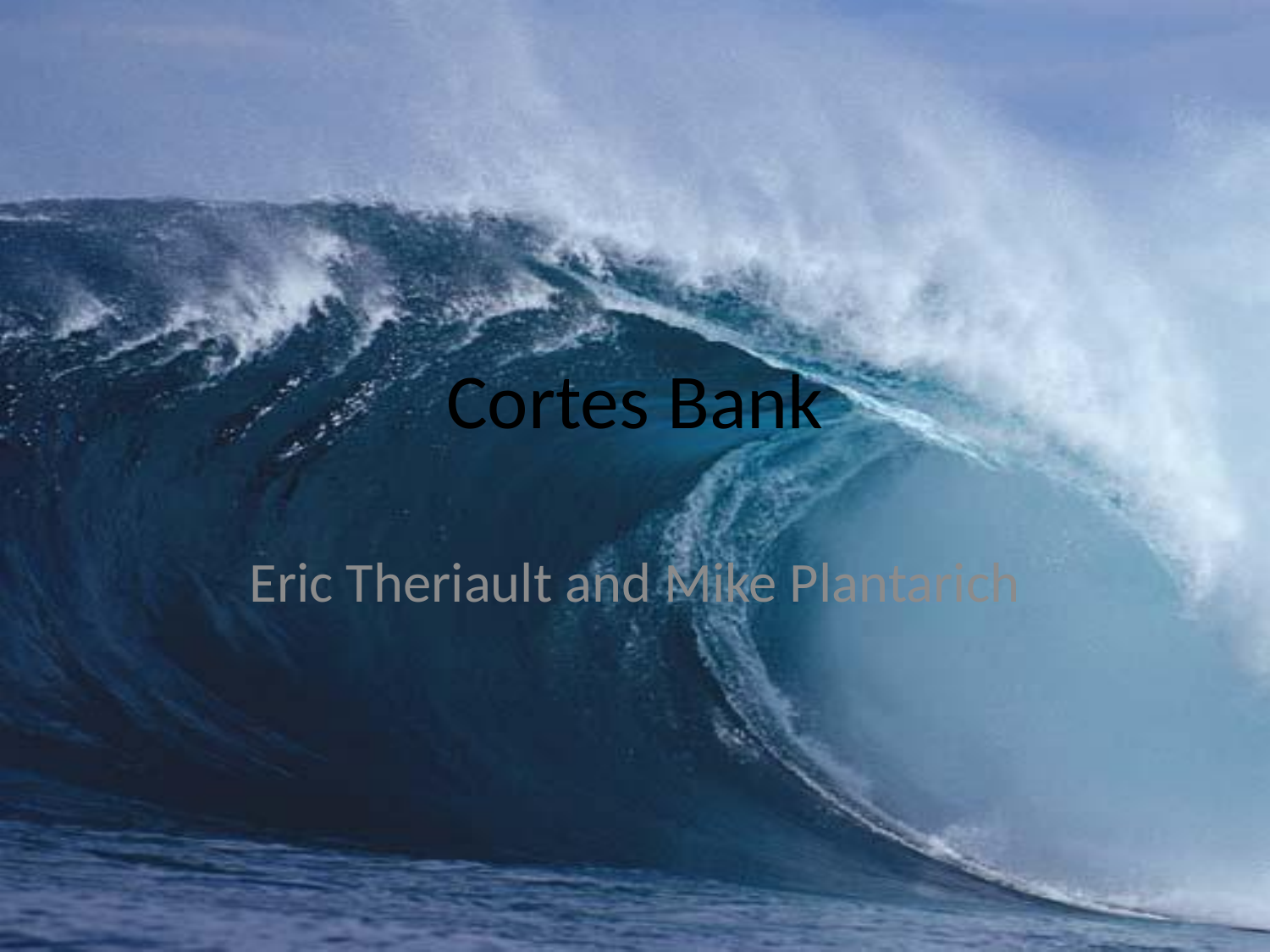

# Cortes Bank
Eric Theriault and Mike Plantarich